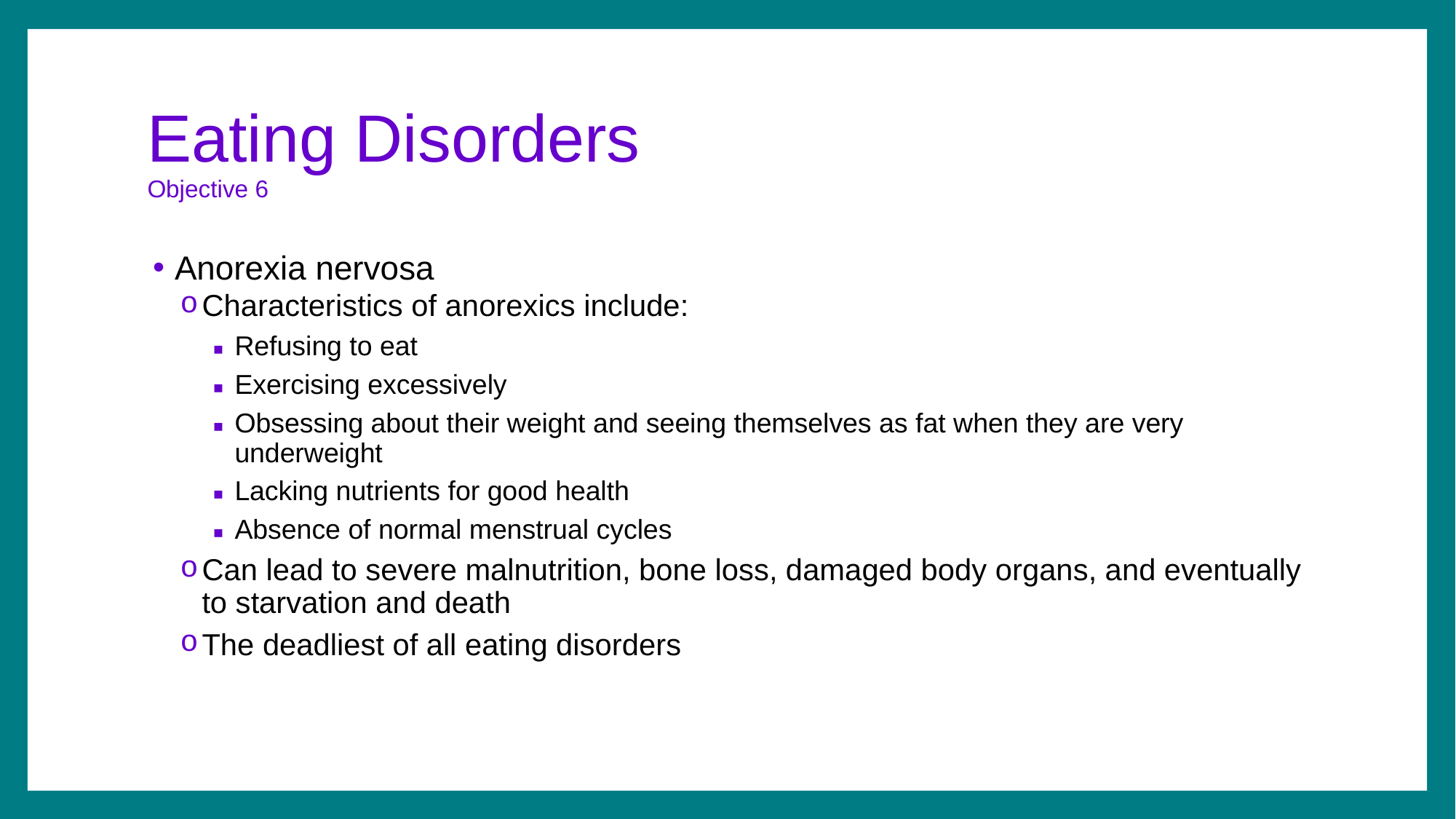

# Eating Disorders Objective 6
Anorexia nervosa
Characteristics of anorexics include:
Refusing to eat
Exercising excessively
Obsessing about their weight and seeing themselves as fat when they are very underweight
Lacking nutrients for good health
Absence of normal menstrual cycles
Can lead to severe malnutrition, bone loss, damaged body organs, and eventually to starvation and death
The deadliest of all eating disorders